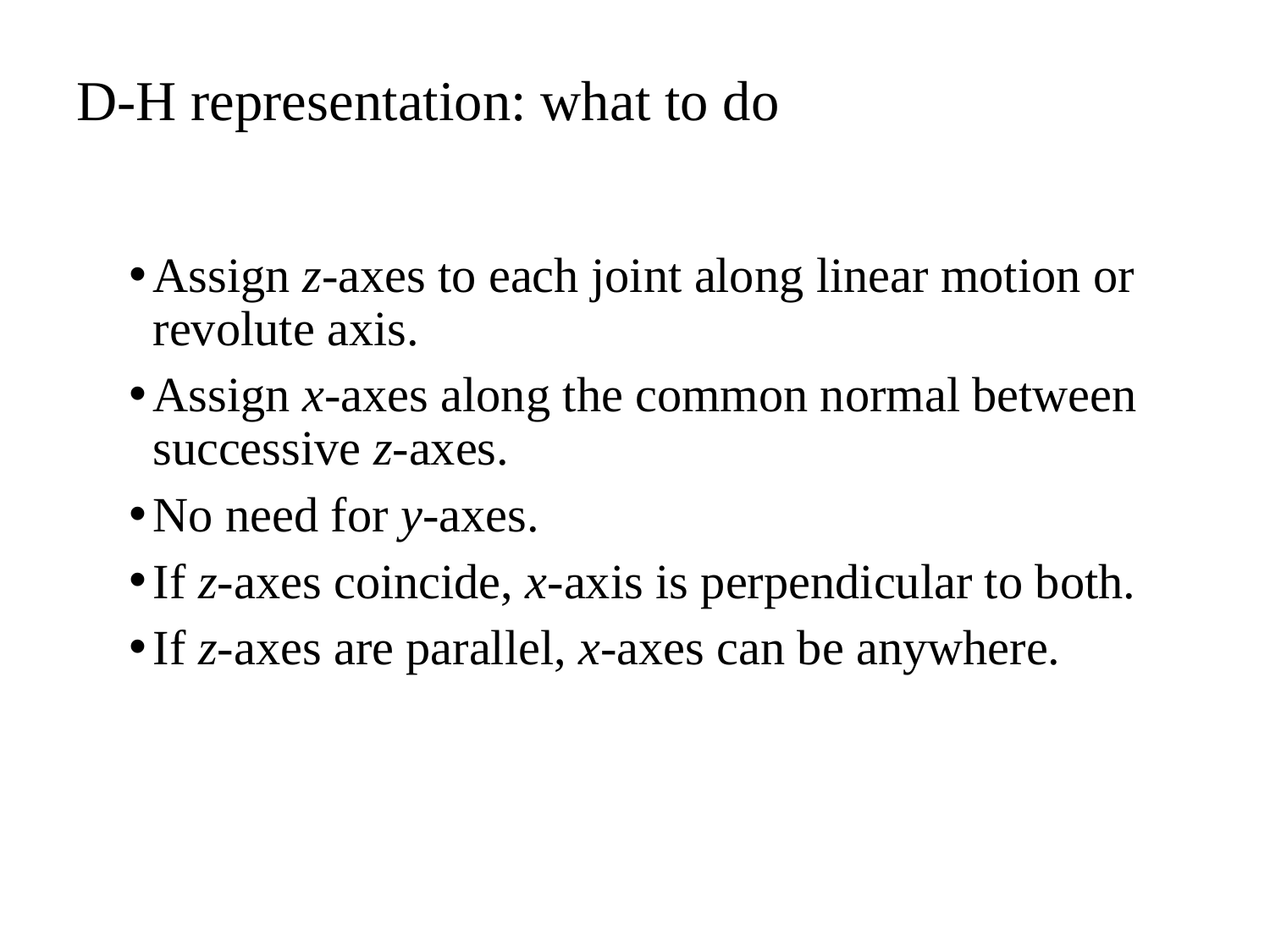

# D-H representation: what to do
Assign z-axes to each joint along linear motion or revolute axis.
Assign x-axes along the common normal between successive z-axes.
No need for y-axes.
If z-axes coincide, x-axis is perpendicular to both.
If z-axes are parallel, x-axes can be anywhere.